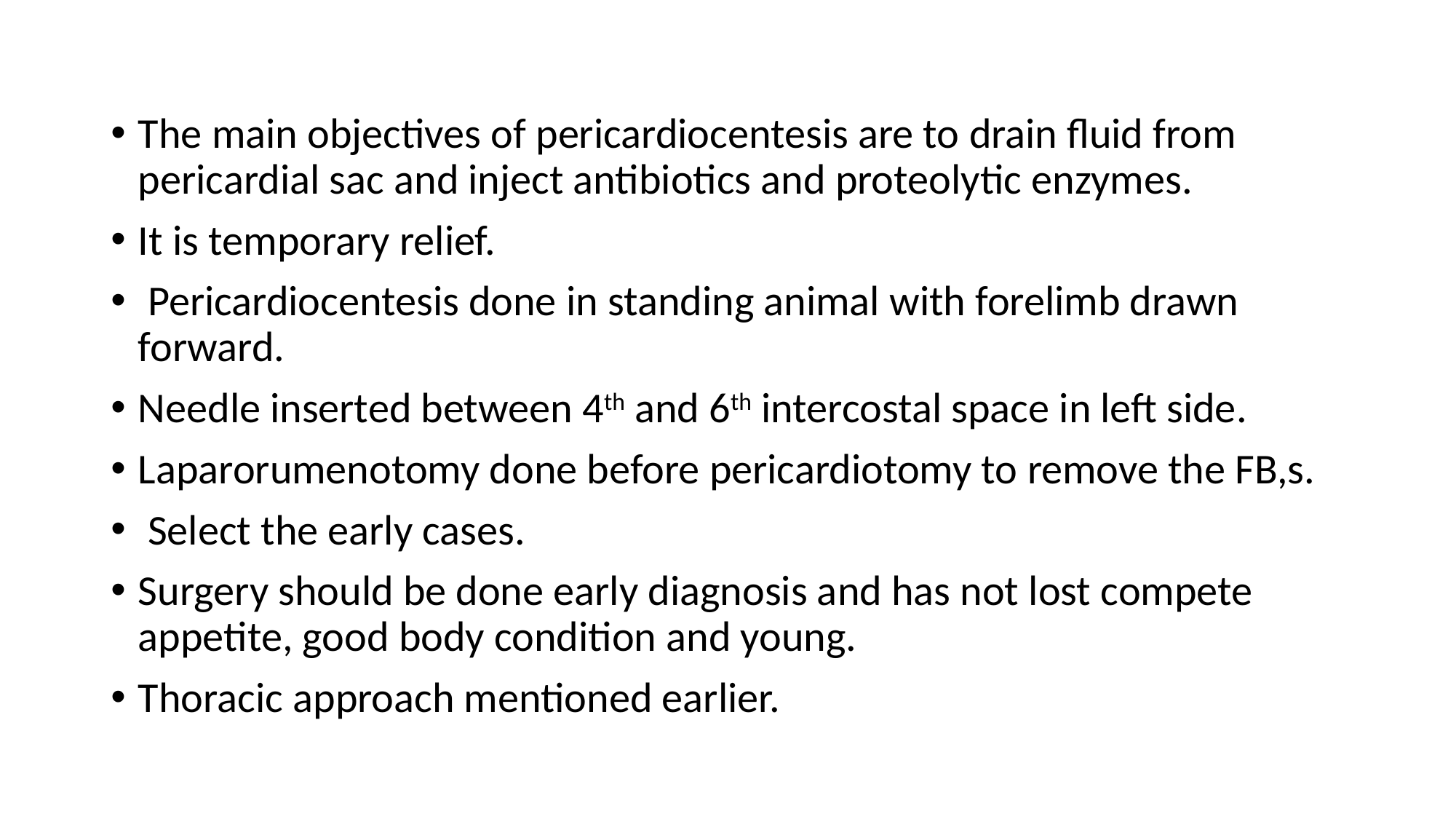

The main objectives of pericardiocentesis are to drain fluid from pericardial sac and inject antibiotics and proteolytic enzymes.
It is temporary relief.
 Pericardiocentesis done in standing animal with forelimb drawn forward.
Needle inserted between 4th and 6th intercostal space in left side.
Laparorumenotomy done before pericardiotomy to remove the FB,s.
 Select the early cases.
Surgery should be done early diagnosis and has not lost compete appetite, good body condition and young.
Thoracic approach mentioned earlier.